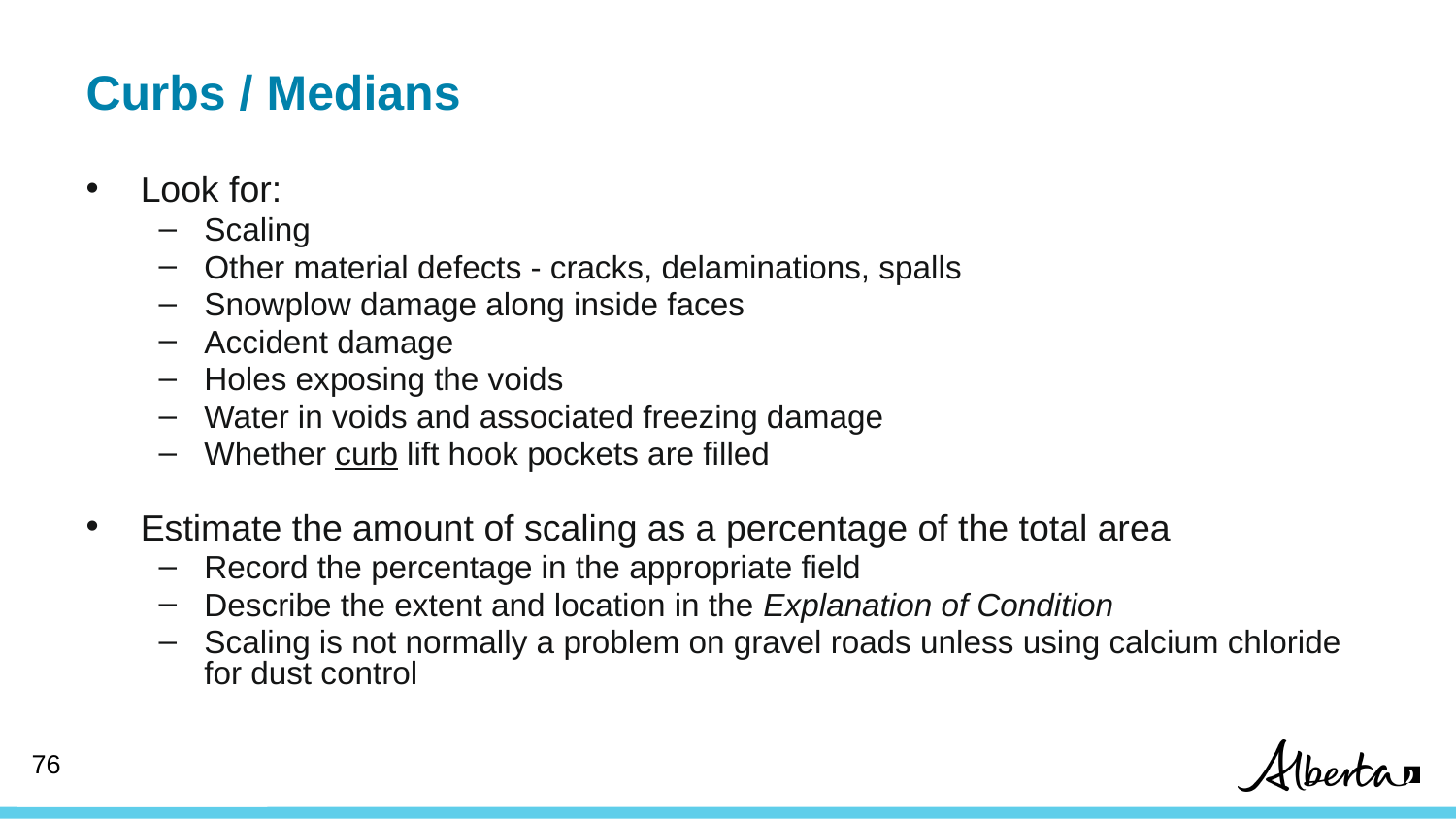

Curbs / Medians
Look for:
Scaling
Other material defects - cracks, delaminations, spalls
Snowplow damage along inside faces
Accident damage
Holes exposing the voids
Water in voids and associated freezing damage
Whether curb lift hook pockets are filled

Estimate the amount of scaling as a percentage of the total area
Record the percentage in the appropriate field
Describe the extent and location in the Explanation of Condition
Scaling is not normally a problem on gravel roads unless using calcium chloride for dust control
76